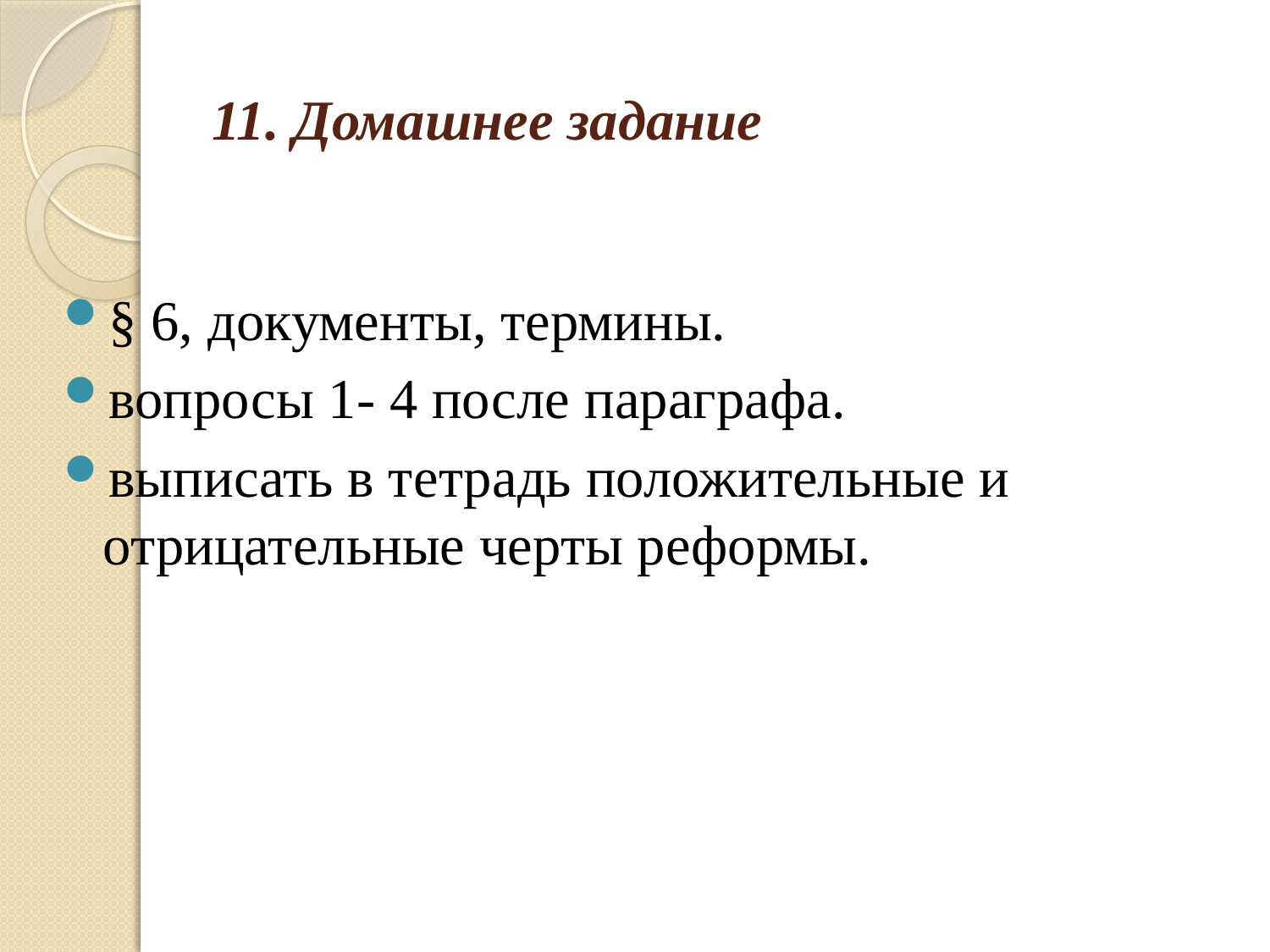

# 11. Домашнее задание
§ 6, документы, термины.
вопросы 1- 4 после параграфа.
выписать в тетрадь положительные и отрицательные черты реформы.